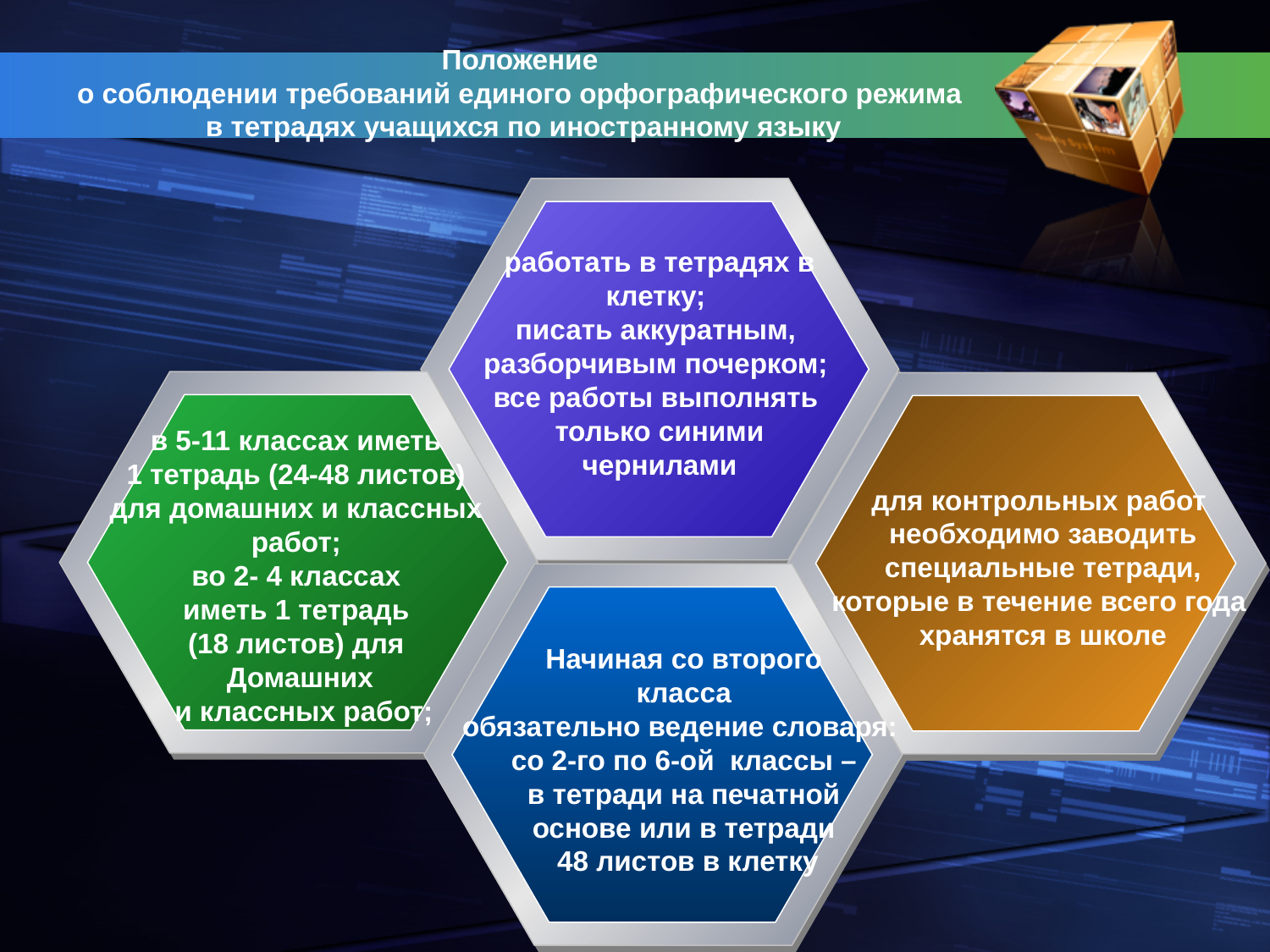

# Положение о соблюдении требований единого орфографического режима в тетрадях учащихся по иностранному языку

работать в тетрадях в клетку;
писать аккуратным,
разборчивым почерком;
все работы выполнять
только синими чернилами

в 5-11 классах иметь
1 тетрадь (24-48 листов)
для домашних и классных
работ;
во 2- 4 классах
иметь 1 тетрадь
(18 листов) для
Домашних
 и классных работ;
для контрольных работ
необходимо заводить
 специальные тетради,
которые в течение всего года
хранятся в школе

Начиная со второго
 класса
обязательно ведение словаря:
со 2-го по 6-ой  классы –
 в тетради на печатной
основе или в тетради
 48 листов в клетку